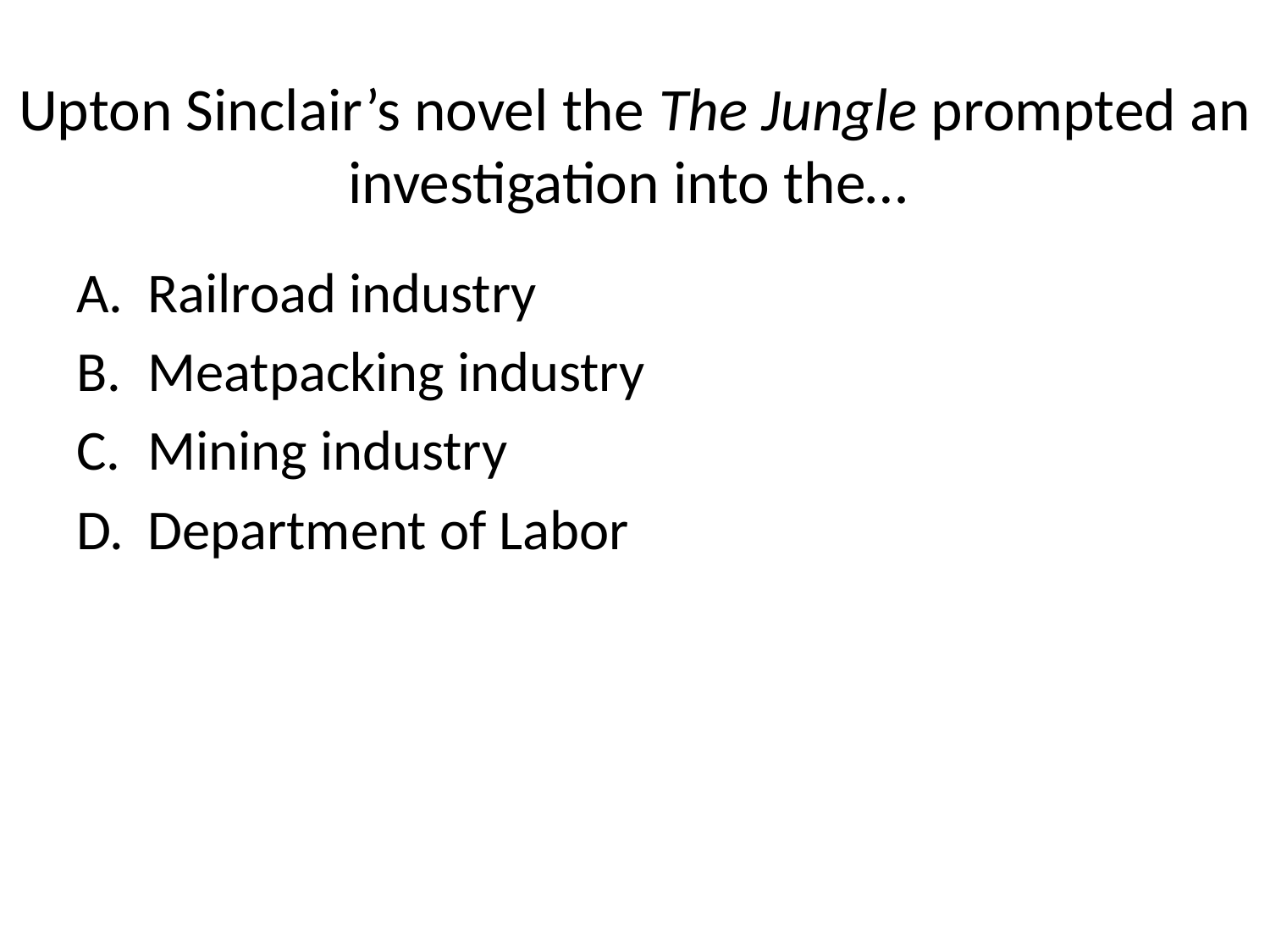

# Upton Sinclair’s novel the The Jungle prompted an investigation into the…
Railroad industry
Meatpacking industry
Mining industry
Department of Labor